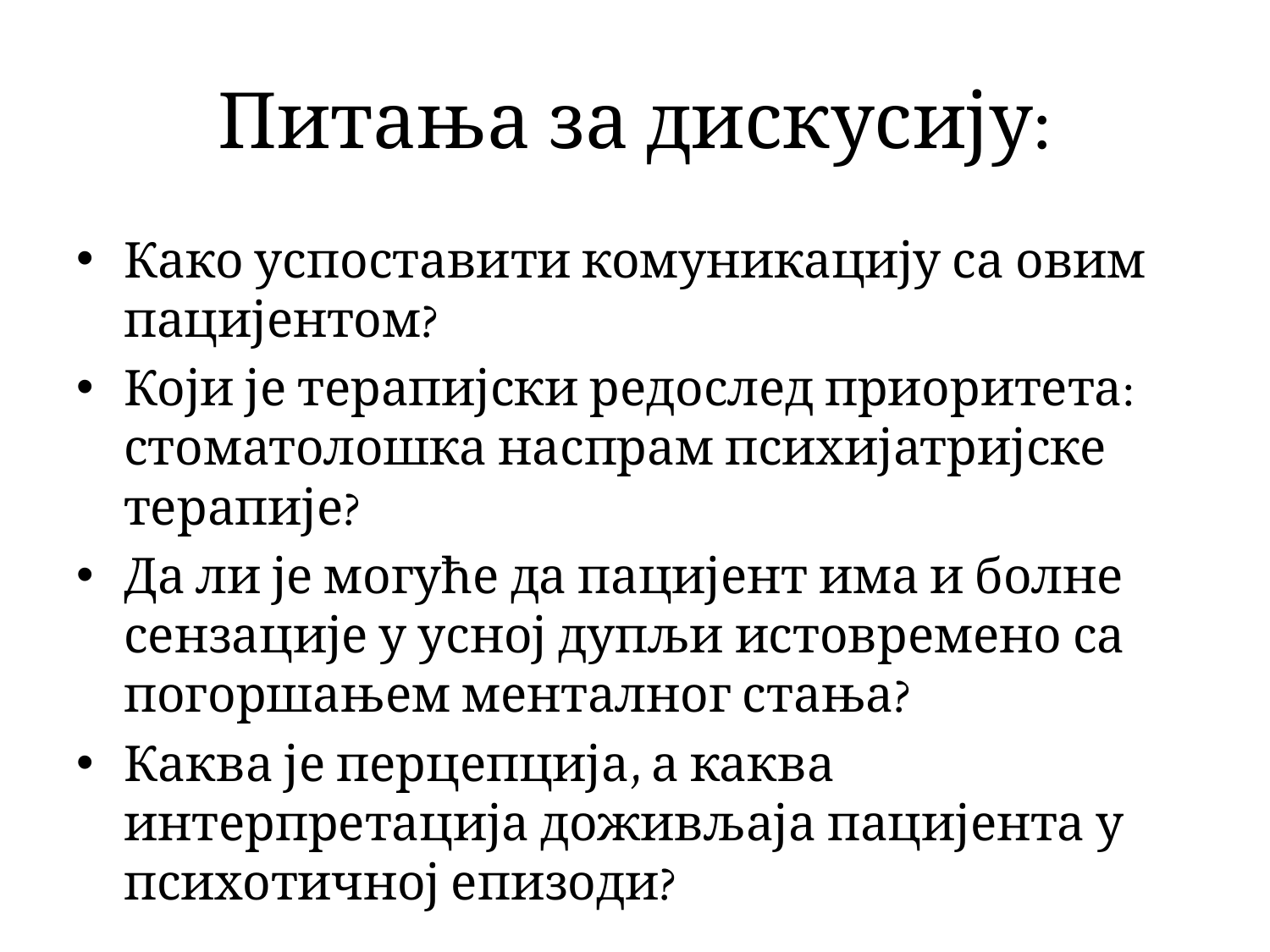

# Питања за дискусију:
Како успоставити комуникацију са овим пацијентом?
Који је терапијски редослед приоритета: стоматолошка наспрам психијатријске терапије?
Да ли је могуће да пацијент има и болне сензације у усној дупљи истовремено са погоршањем менталног стања?
Каква је перцепција, а каква интерпретација доживљаја пацијента у психотичној епизоди?